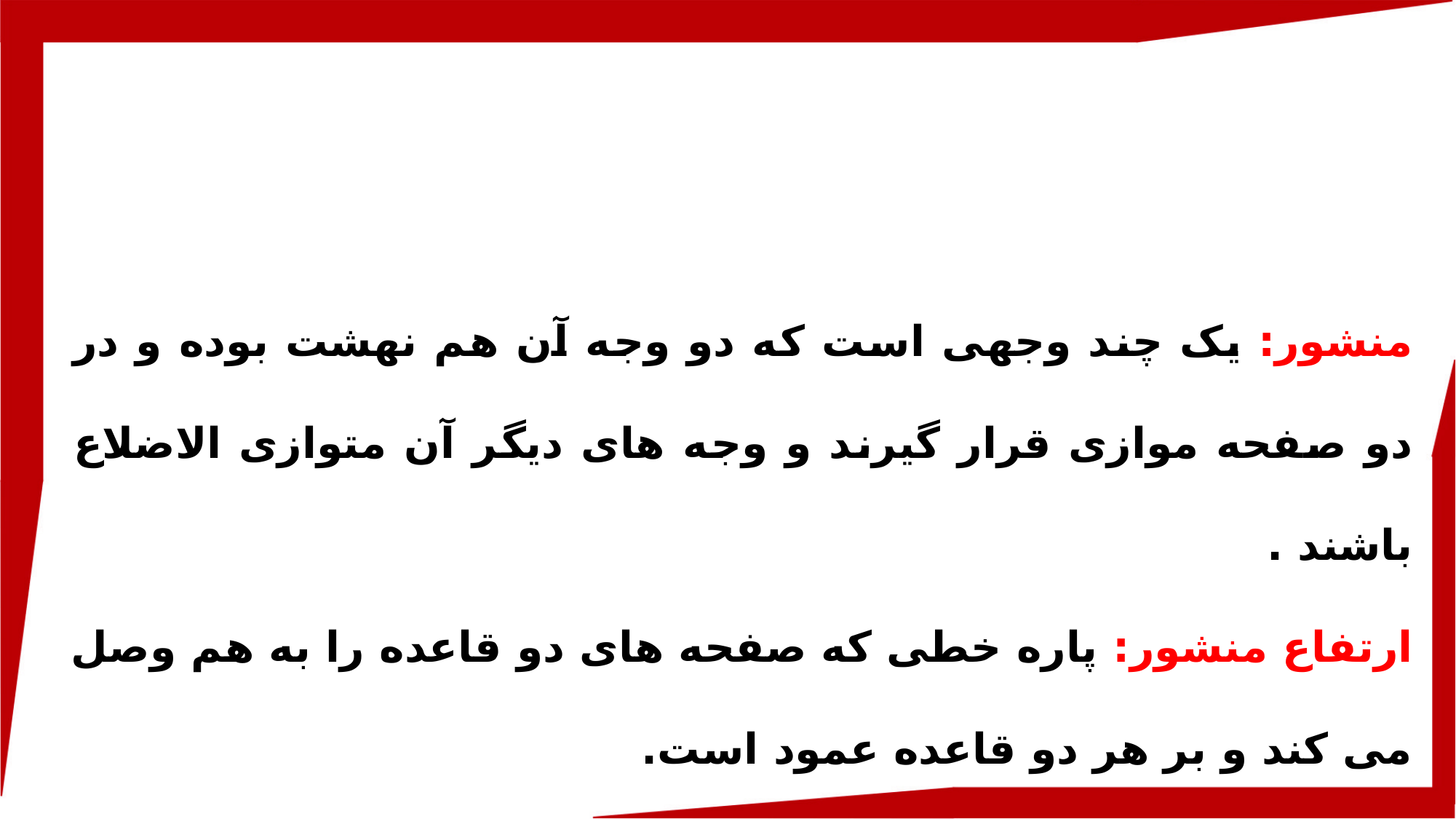

منشور: یک چند وجهی است که دو وجه آن هم نهشت بوده و در دو صفحه موازی قرار گیرند و وجه های دیگر آن متوازی الاضلاع باشند .
ارتفاع منشور: پاره خطی که صفحه های دو قاعده را به هم وصل می کند و بر هر دو قاعده عمود است.